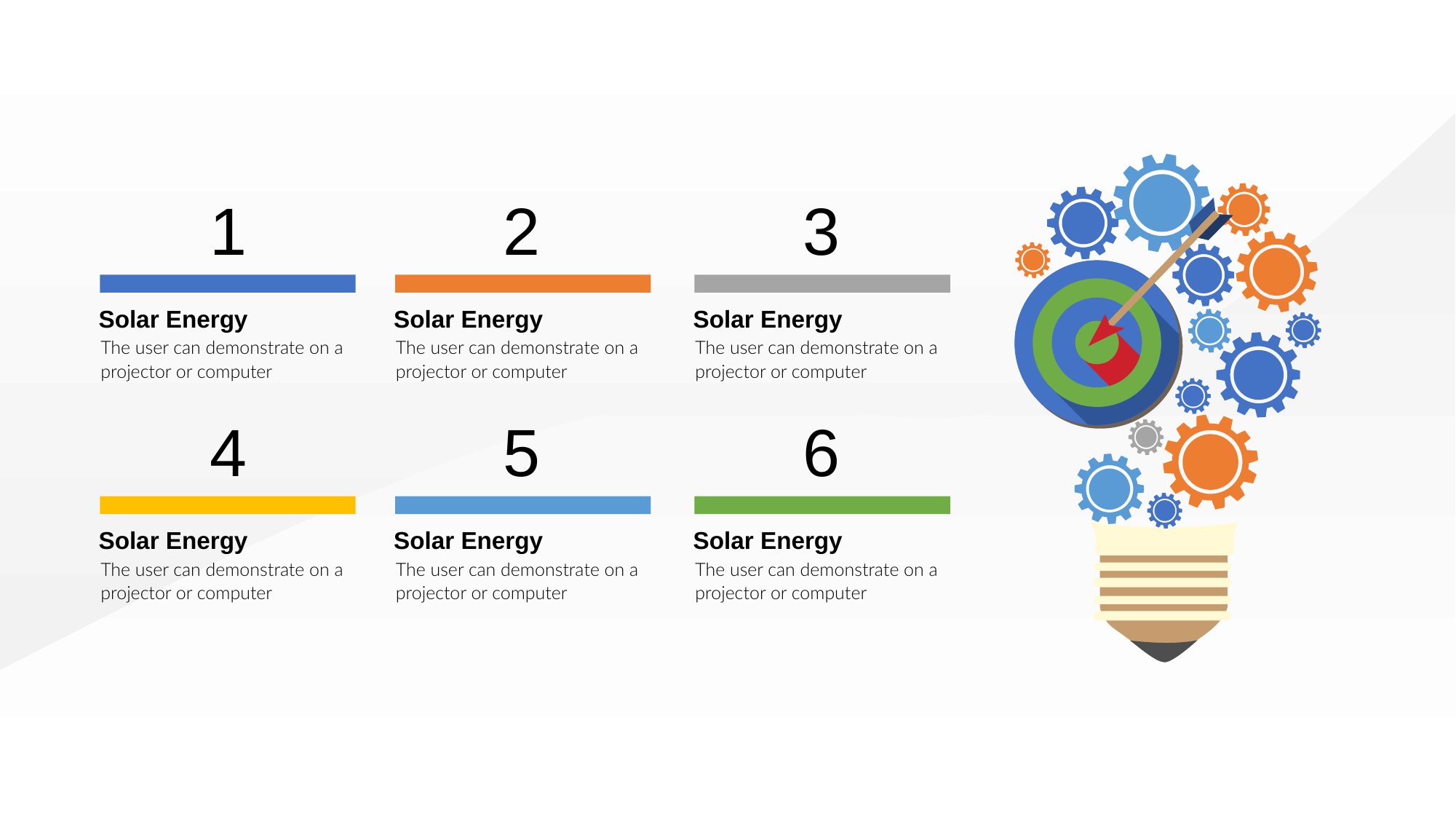

1
2
3

Solar Energy
Solar Energy
Solar Energy
The user can demonstrate on a projector or computer
The user can demonstrate on a projector or computer
The user can demonstrate on a projector or computer
4
5
6

Solar Energy
Solar Energy
Solar Energy
The user can demonstrate on a projector or computer
The user can demonstrate on a projector or computer
The user can demonstrate on a projector or computer